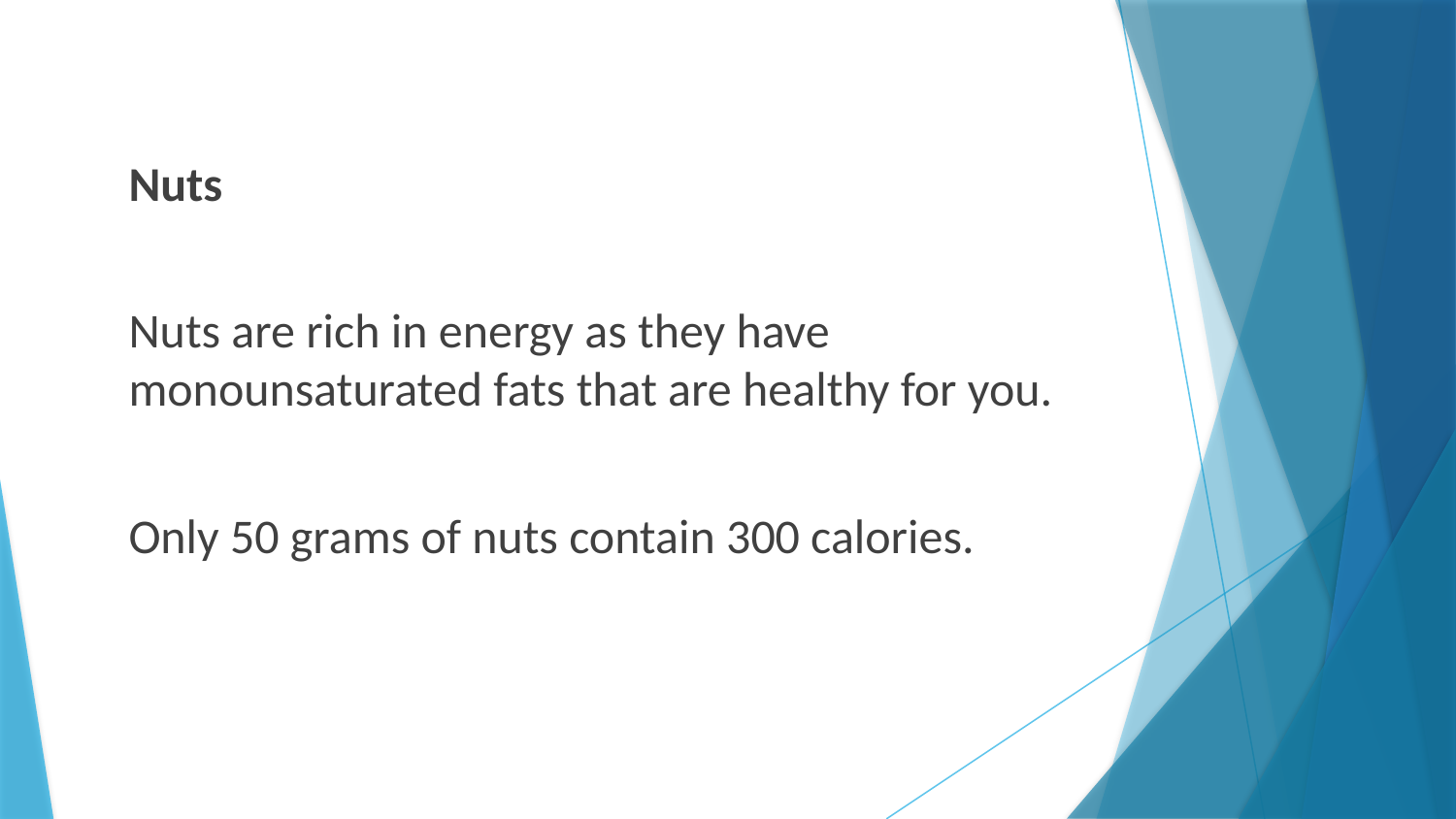

Nuts

Nuts are rich in energy as they have monounsaturated fats that are healthy for you.

Only 50 grams of nuts contain 300 calories.